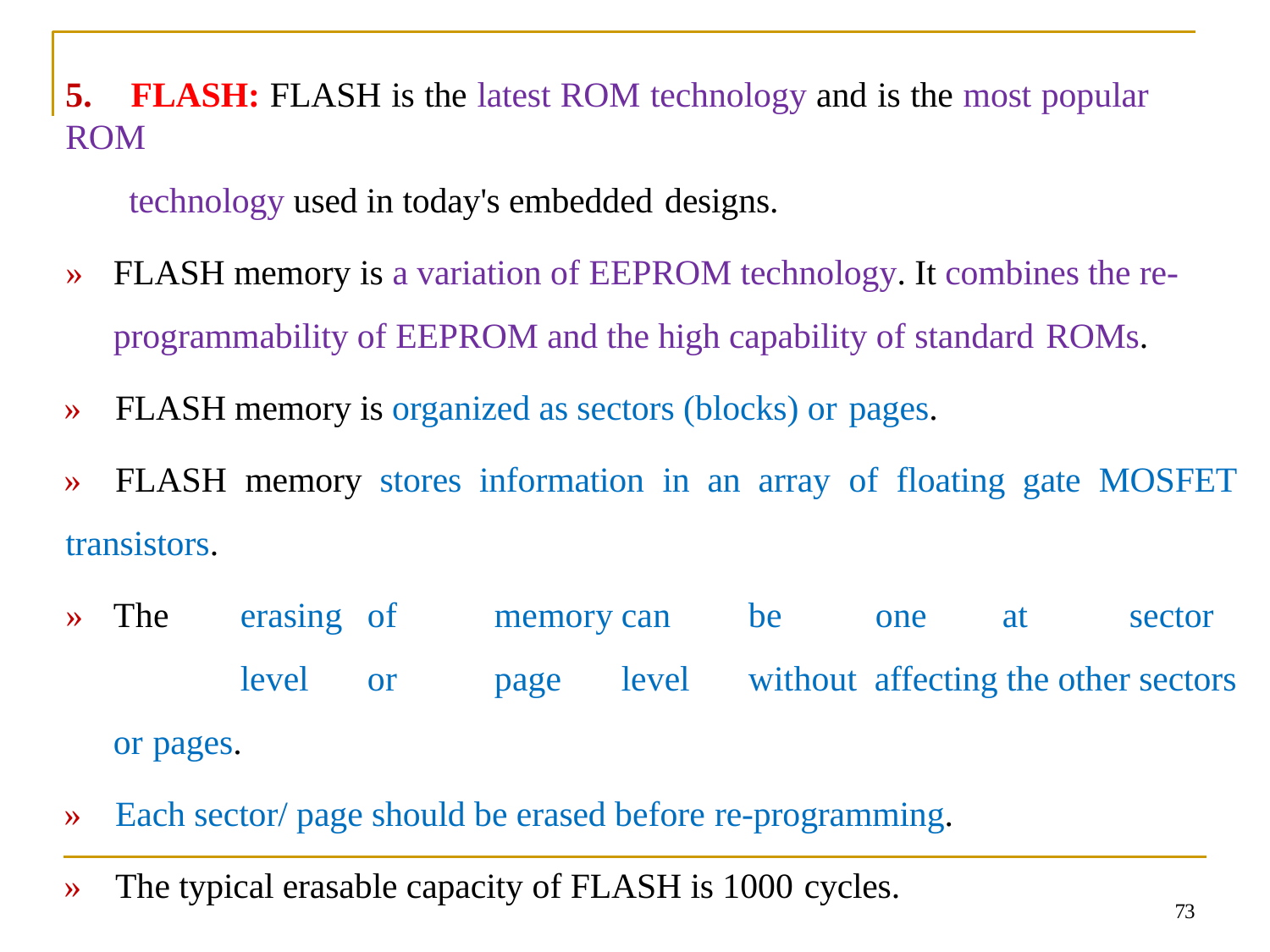

5.	FLASH: FLASH is the latest ROM technology and is the most popular ROM
technology used in today's embedded designs.
»	FLASH memory is a variation of EEPROM technology. It combines the re-  programmability of EEPROM and the high capability of standard ROMs.
»	FLASH memory is organized as sectors (blocks) or pages.
»	FLASH	memory  stores	information	in  an  array  of  floating	gate	MOSFET
transistors.
»	The	erasing	of	memory	can	be	one	at	sector	level	or	page	level	without  affecting the other sectors or pages.
»	Each sector/ page should be erased before re-programming.
»	The typical erasable capacity of FLASH is 1000 cycles.
73